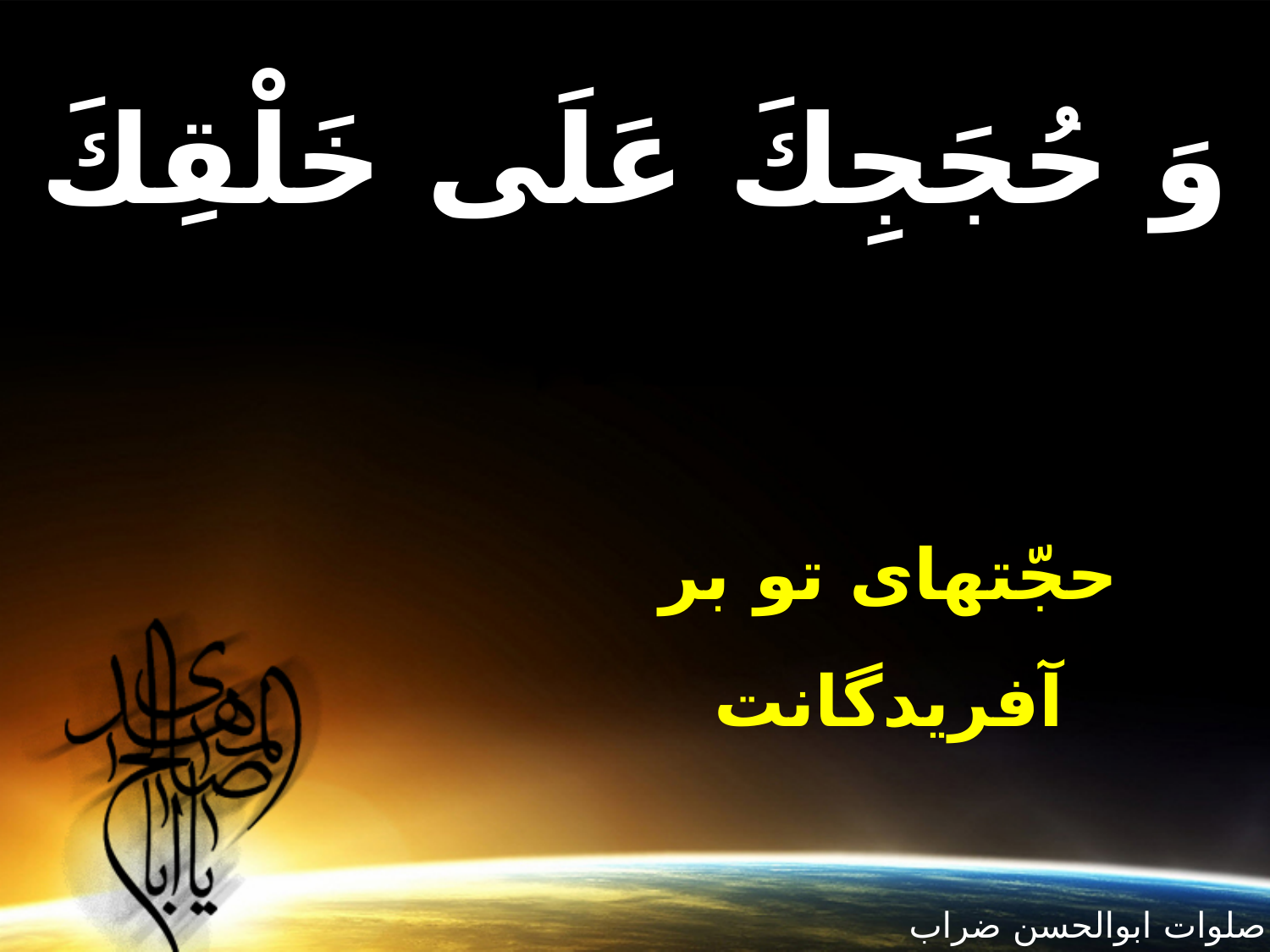

وَ حُجَجِكَ عَلَى خَلْقِكَ
حجّت‏هاى تو بر آفريدگانت